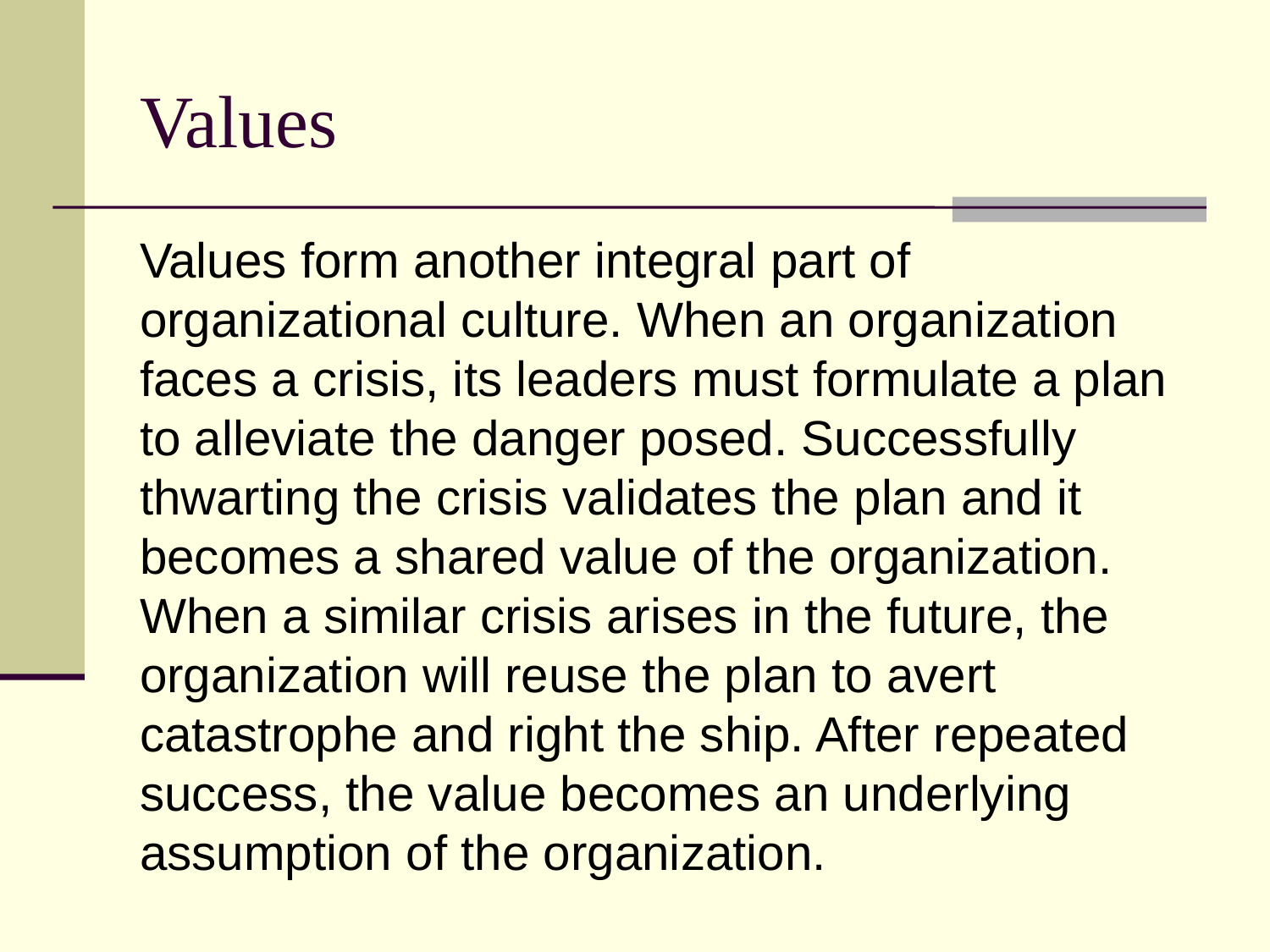

# Values
Values form another integral part of organizational culture. When an organization faces a crisis, its leaders must formulate a plan to alleviate the danger posed. Successfully thwarting the crisis validates the plan and it becomes a shared value of the organization. When a similar crisis arises in the future, the organization will reuse the plan to avert catastrophe and right the ship. After repeated success, the value becomes an underlying assumption of the organization.